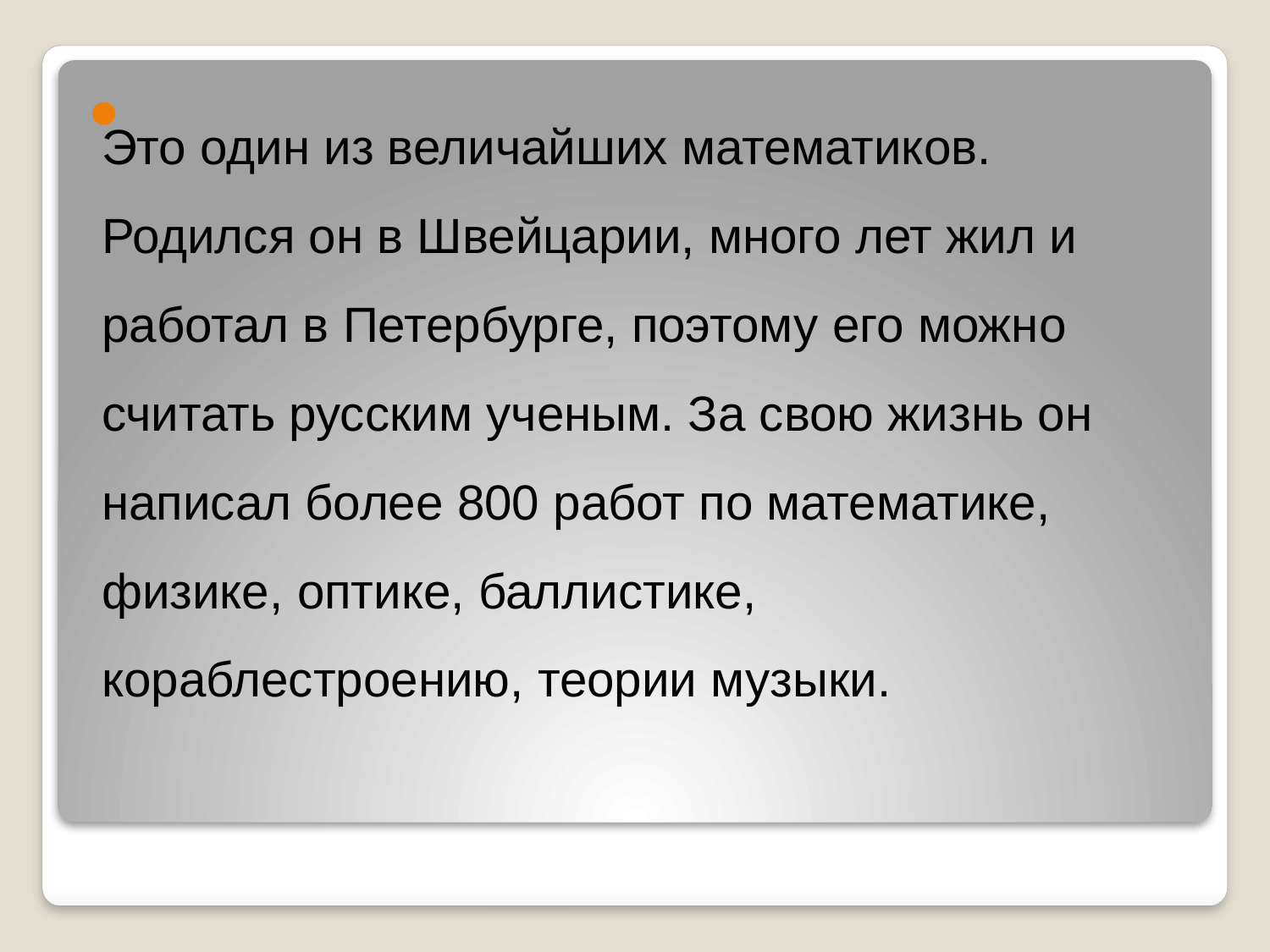

Это один из величайших математиков. Родился он в Швейцарии, много лет жил и работал в Петербурге, поэтому его можно считать русским ученым. За свою жизнь он написал более 800 работ по математике, физике, оптике, баллистике, кораблестроению, теории музыки.